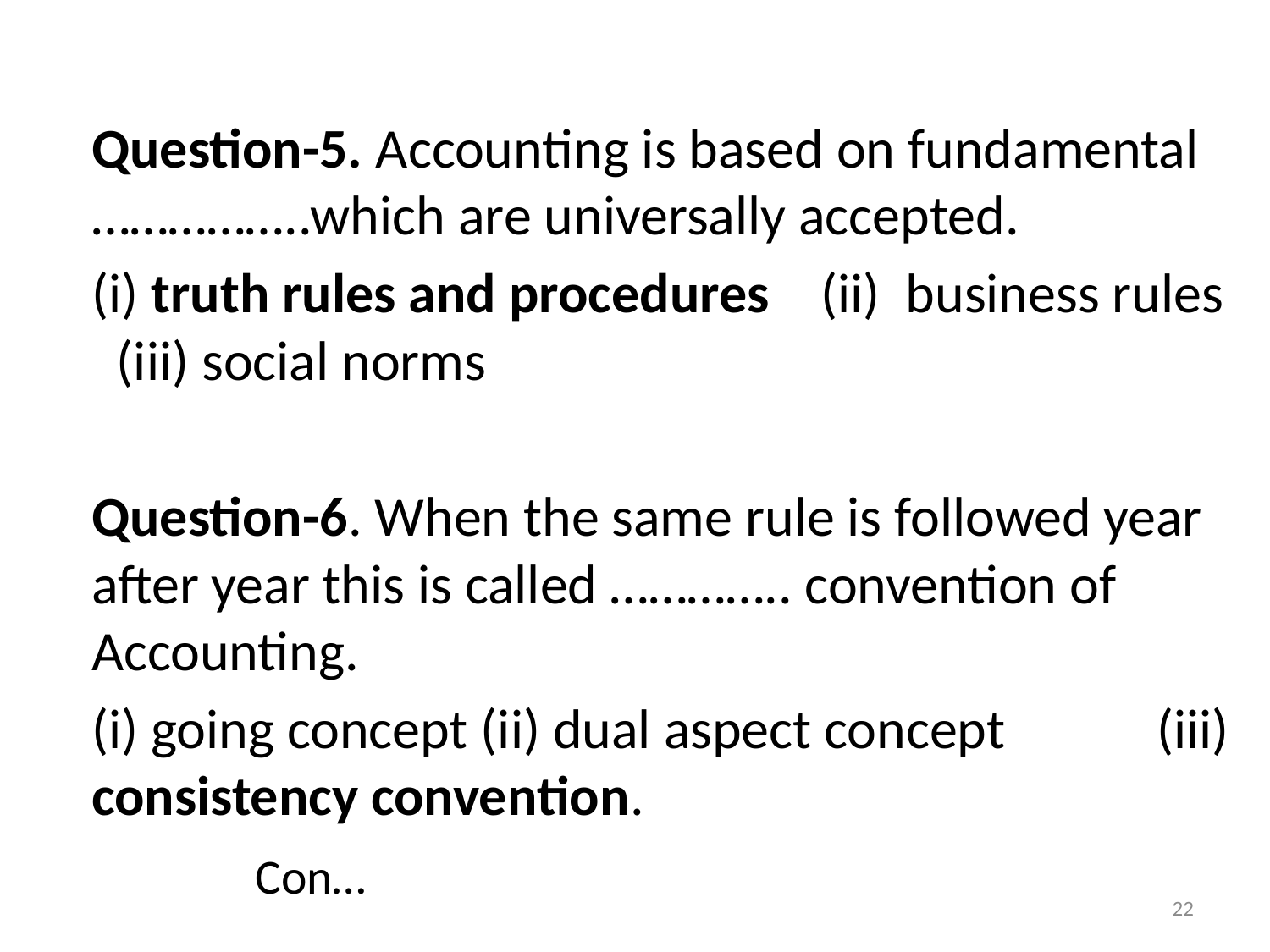

Question-5. Accounting is based on fundamental ……………..which are universally accepted.
	(i) truth rules and procedures    (ii)  business rules   (iii) social norms

	Question-6. When the same rule is followed year after year this is called ………….. convention of Accounting.
	(i) going concept (ii) dual aspect concept            (iii) consistency convention.
 									     									   Con…

22